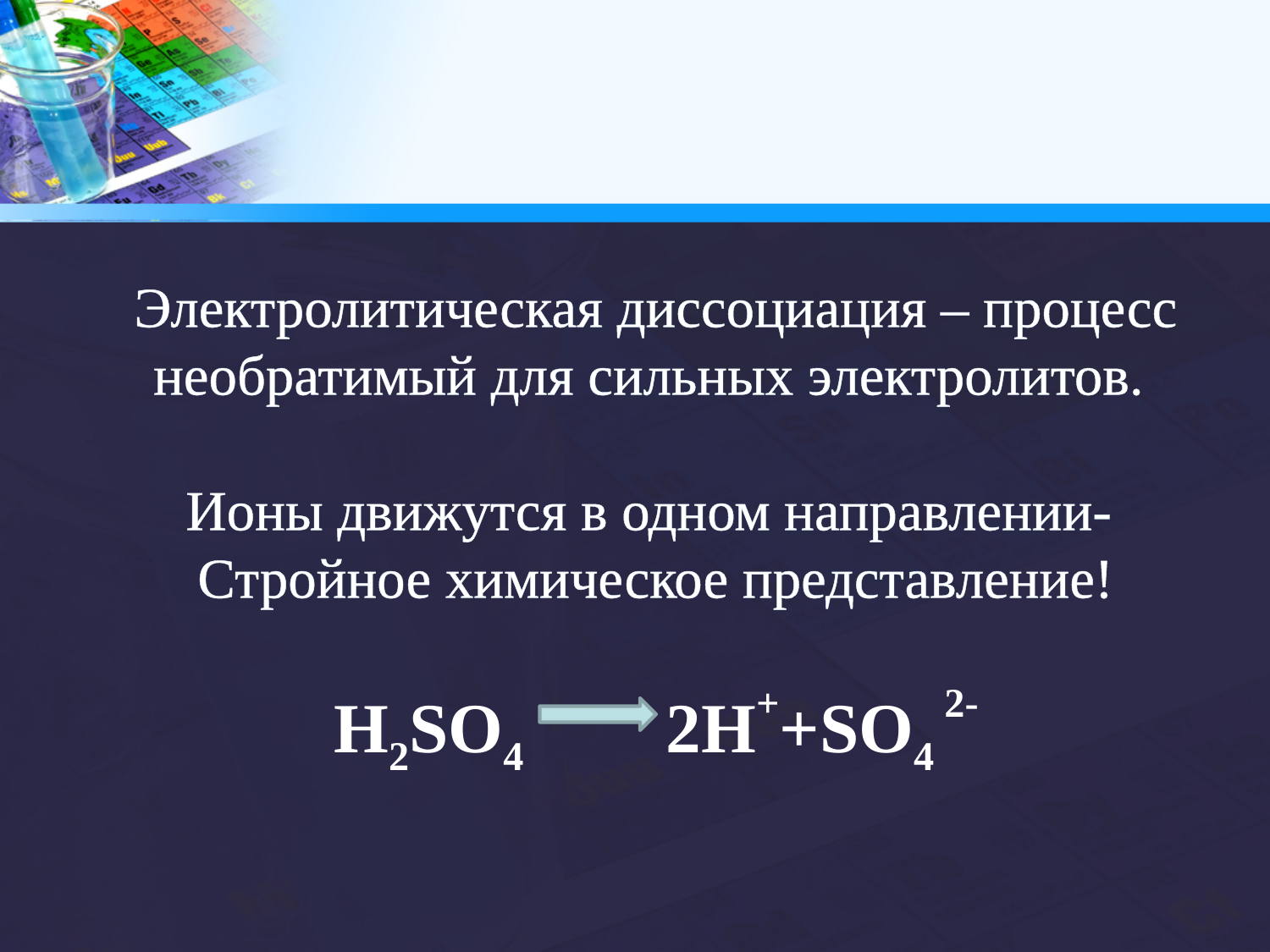

Электролитическая диссоциация – процесс необратимый для сильных электролитов.

Ионы движутся в одном направлении-
Стройное химическое представление!

H2SO4              2H++SO4 2-